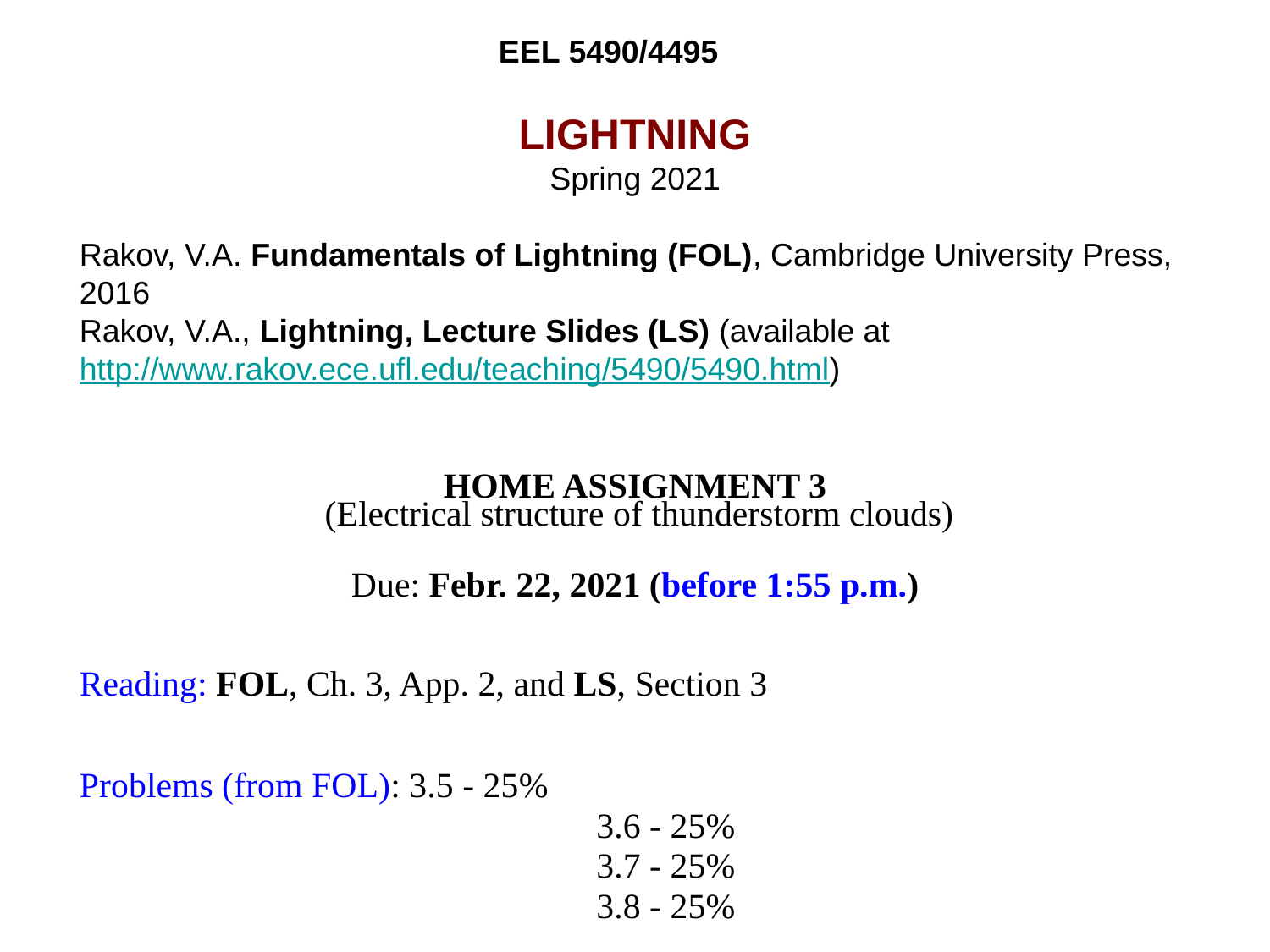

EEL 5490/4495

LIGHTNING
Spring 2021

Rakov, V.A. Fundamentals of Lightning (FOL), Cambridge University Press, 2016
Rakov, V.A., Lightning, Lecture Slides (LS) (available at http://www.rakov.ece.ufl.edu/teaching/5490/5490.html)

HOME ASSIGNMENT 3
 (Electrical structure of thunderstorm clouds)

Due: Febr. 22, 2021 (before 1:55 p.m.)

Reading: FOL, Ch. 3, App. 2, and LS, Section 3

Problems (from FOL): 3.5 - 25%
				 3.6 - 25%
				 3.7 - 25%
				 3.8 - 25%